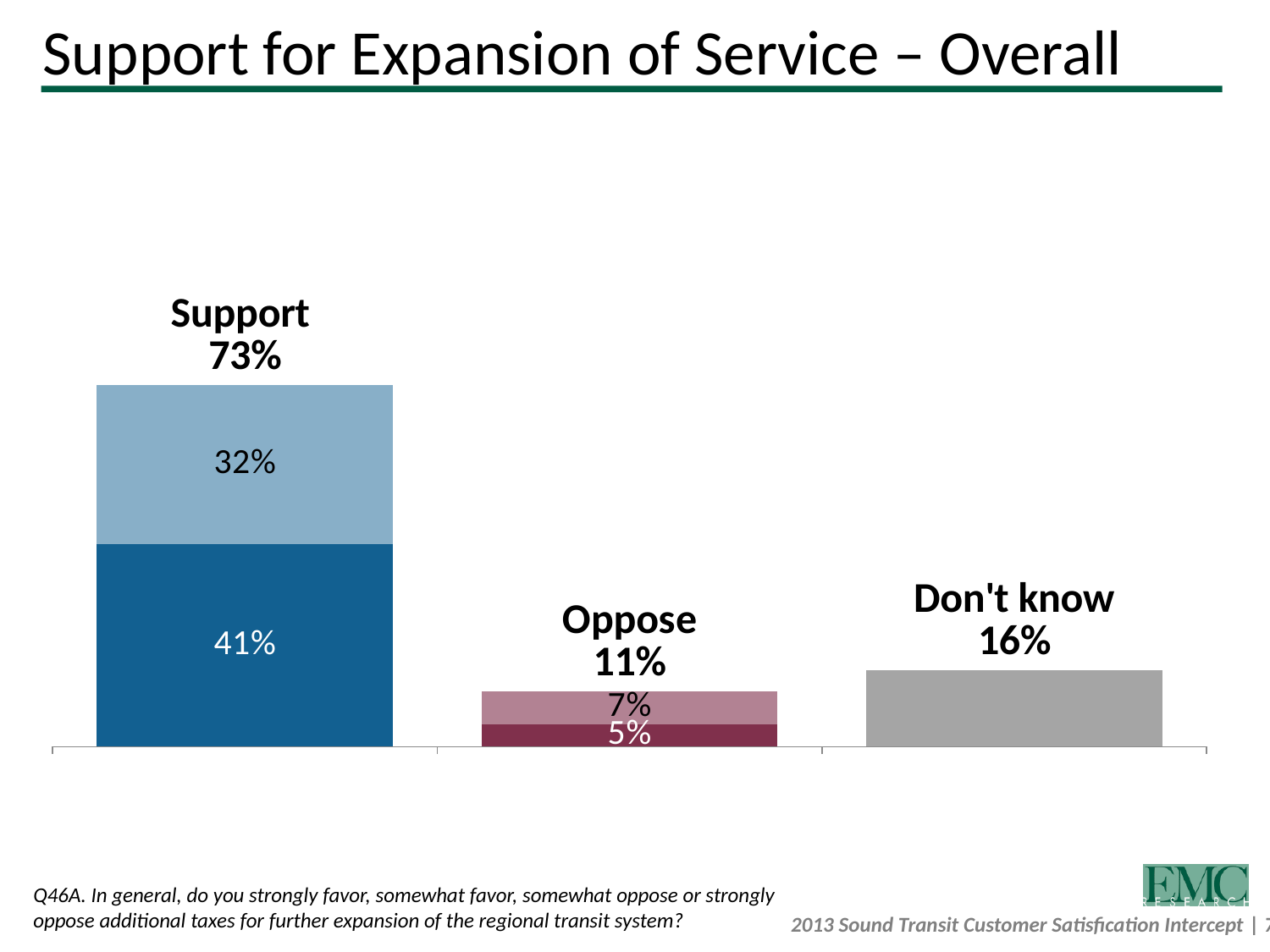

# Support for Expansion of Service – Overall

### Chart

| Category | Strongly | Somewhat | Don't know | Column1 |
|---|---|---|---|---|
| Support  | 0.4089639984296667 | 0.3232476578338271 | None | 0.7322116562634937 |
| Oppose | 0.045327581264726975 | 0.0671644991458968 | None | 0.11249208041062378 |
| Don't know | None | None | 0.15529626332589688 | 0.15529626332589688 |
Q46A. In general, do you strongly favor, somewhat favor, somewhat oppose or strongly oppose additional taxes for further expansion of the regional transit system?